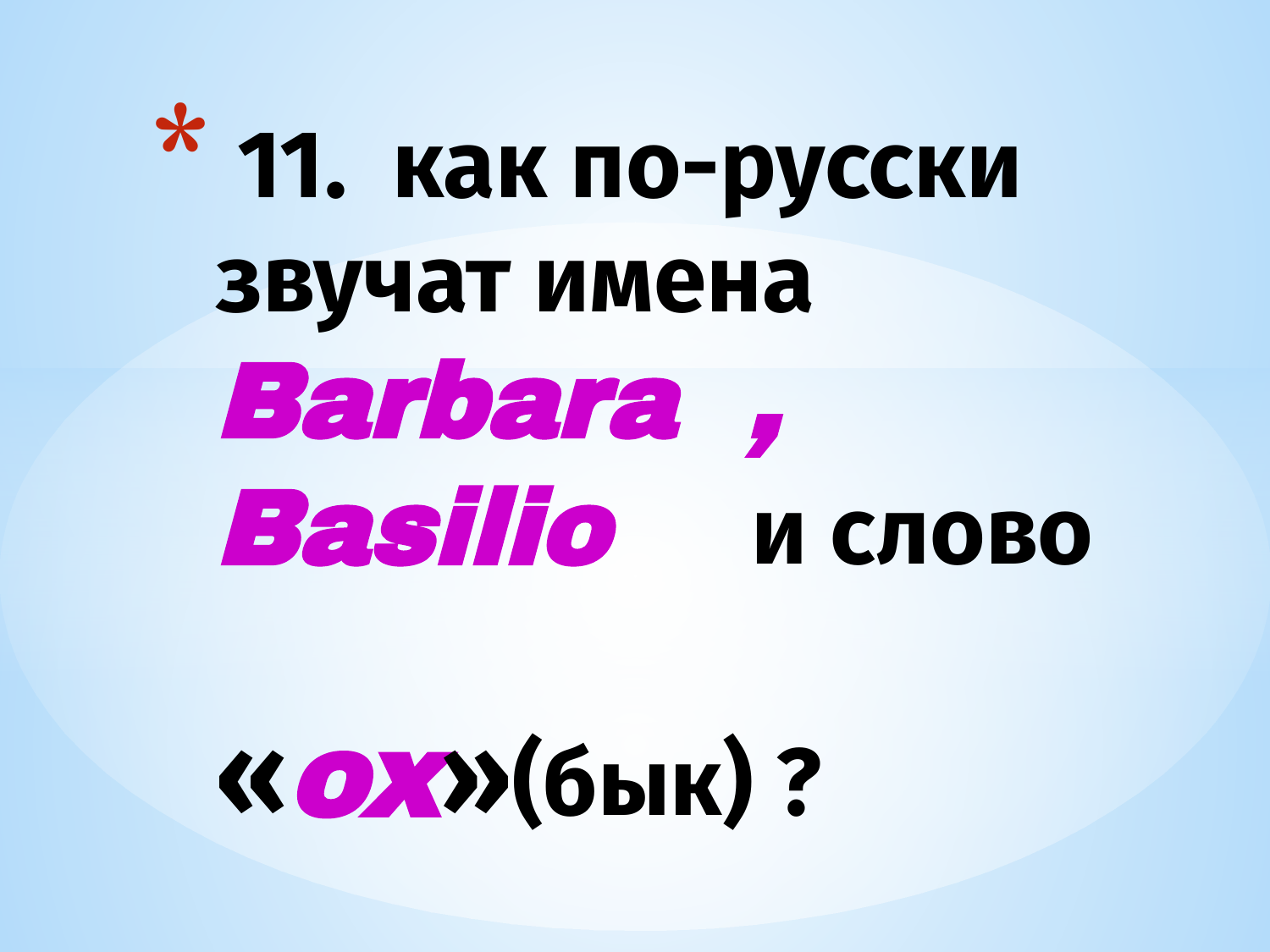

# 11.  как по-русски звучат имена   Barbara  ,  Basilio    и слово «ox»(бык) ?